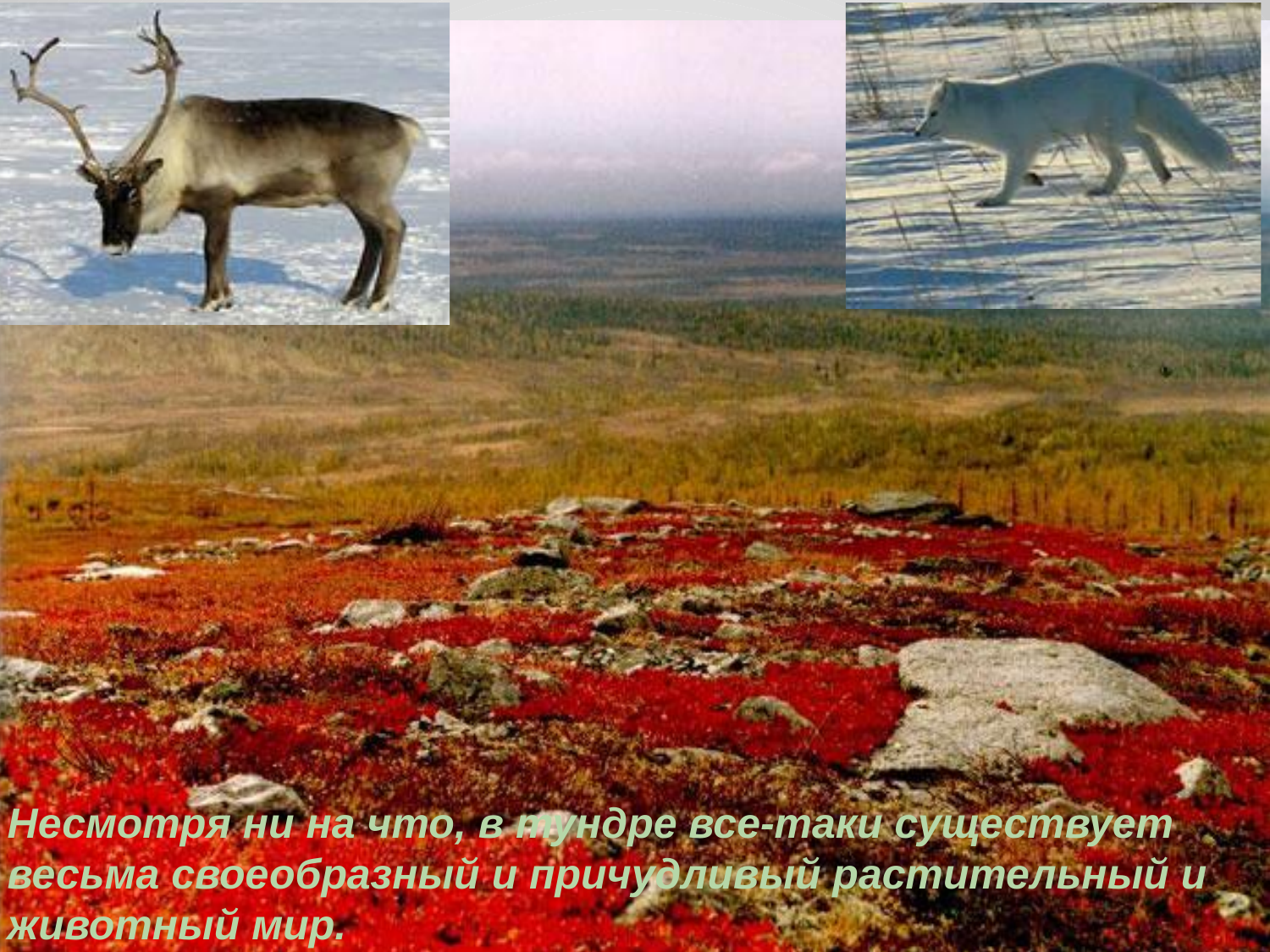

Несмотря ни на что, в тундре все-таки существует весьма своеобразный и причудливый растительный и животный мир.